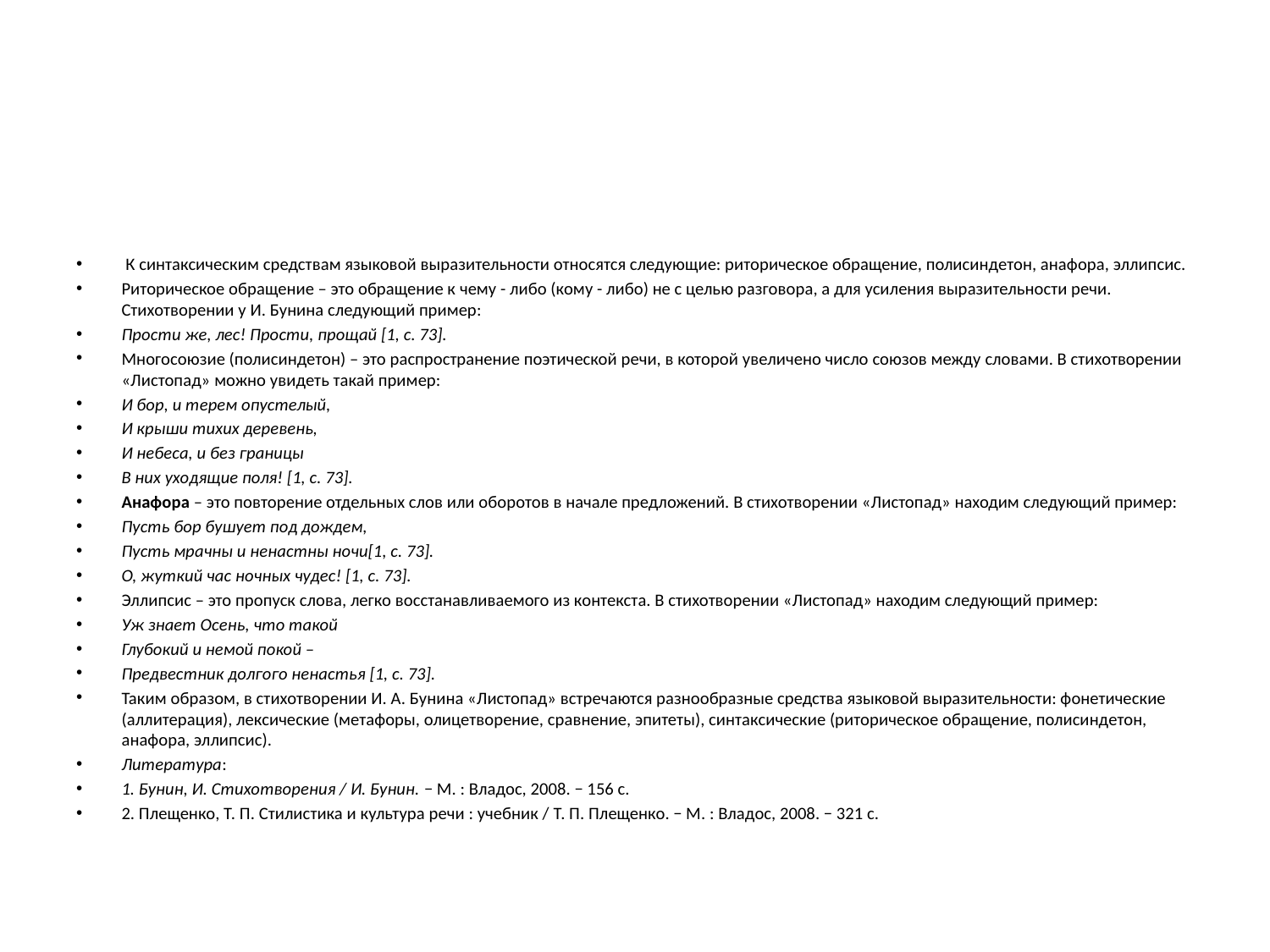

#

 К синтаксическим средствам языковой выразительности относятся следующие: риторическое обращение, полисиндетон, анафора, эллипсис.
Риторическое обращение – это обращение к чему - либо (кому - либо) не с целью разговора, а для усиления выразительности речи. Стихотворении у И. Бунина следующий пример:
Прости же, лес! Прости, прощай [1, c. 73].
Многосоюзие (полисиндетон) – это распространение поэтической речи, в которой увеличено число союзов между словами. В стихотворении «Листопад» можно увидеть такай пример:
И бор, и терем опустелый,
И крыши тихих деревень,
И небеса, и без границы
В них уходящие поля! [1, c. 73].
Анафора – это повторение отдельных слов или оборотов в начале предложений. В стихотворении «Листопад» находим следующий пример:
Пусть бор бушует под дождем,
Пусть мрачны и ненастны ночи[1, c. 73].
О, жуткий час ночных чудес! [1, c. 73].
Эллипсис – это пропуск слова, легко восстанавливаемого из контекста. В стихотворении «Листопад» находим следующий пример:
Уж знает Осень, что такой
Глубокий и немой покой –
Предвестник долгого ненастья [1, c. 73].
Таким образом, в стихотворении И. А. Бунина «Листопад» встречаются разнообразные средства языковой выразительности: фонетические (аллитерация), лексические (метафоры, олицетворение, сравнение, эпитеты), синтаксические (риторическое обращение, полисиндетон, анафора, эллипсис).
Литература:
1. Бунин, И. Стихотворения / И. Бунин. − М. : Владос, 2008. − 156 с.
2. Плещенко, Т. П. Стилистика и культура речи : учебник / Т. П. Плещенко. − М. : Владос, 2008. − 321 с.